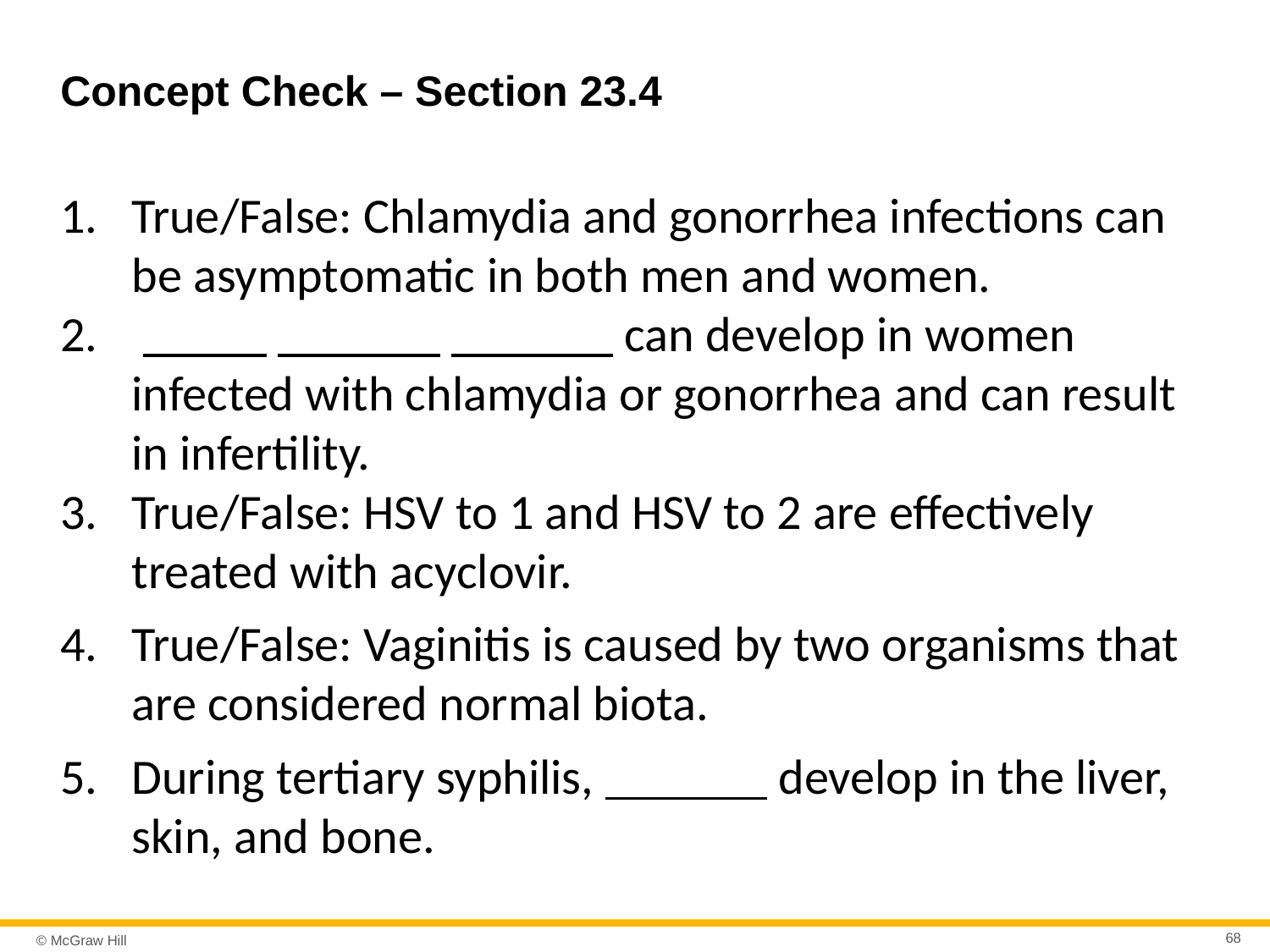

# Concept Check – Section 23.4
True/False: Chlamydia and gonorrhea infections can be asymptomatic in both men and women.
 Blank Bllaank Blalank can develop in women infected with chlamydia or gonorrhea and can result in infertility.
True/False: HSV to 1 and HSV to 2 are effectively treated with acyclovir.
True/False: Vaginitis is caused by two organisms that are considered normal biota.
During tertiary syphilis, Blalank develop in the liver, skin, and bone.